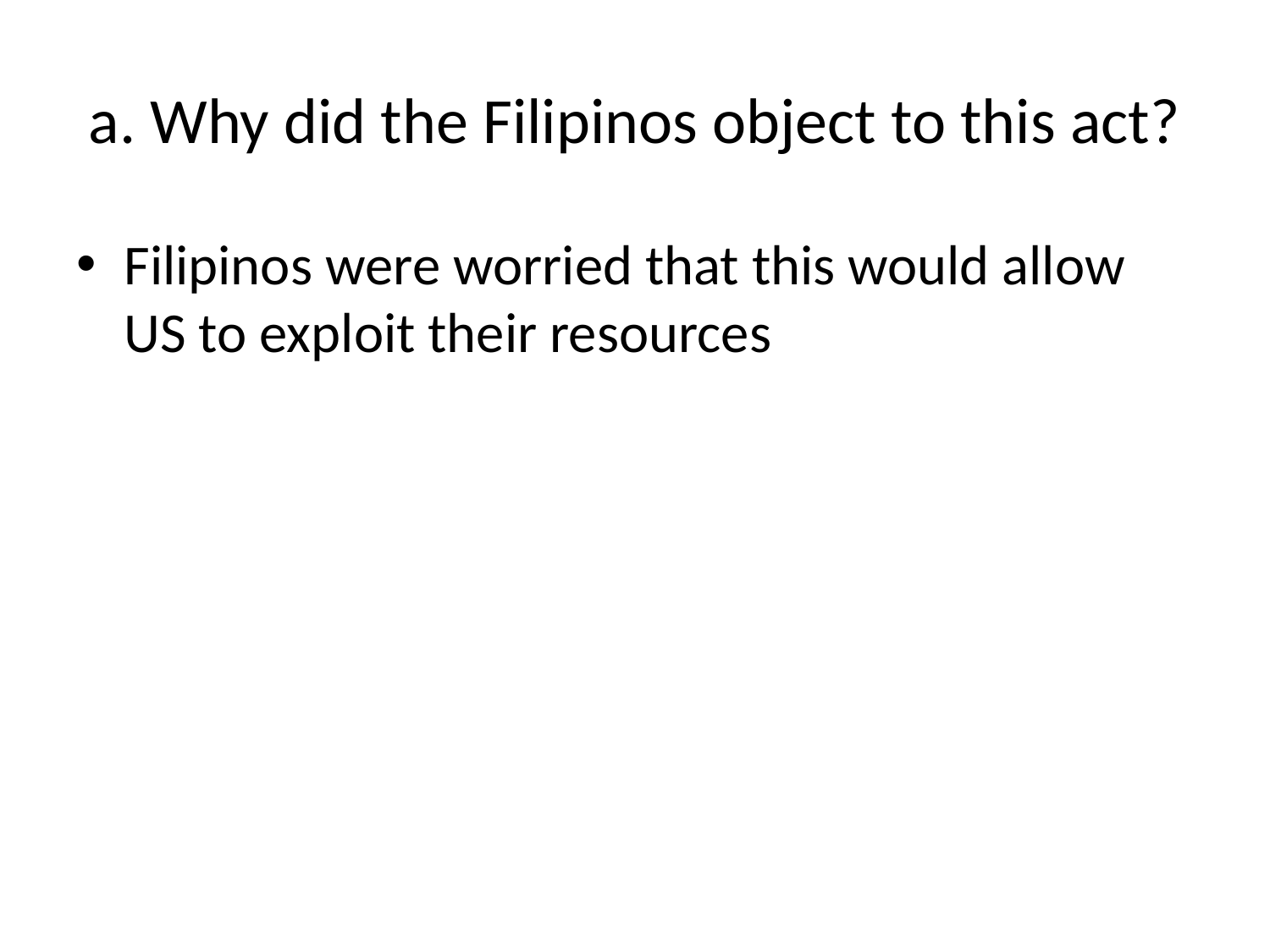

# a. Why did the Filipinos object to this act?
Filipinos were worried that this would allow US to exploit their resources